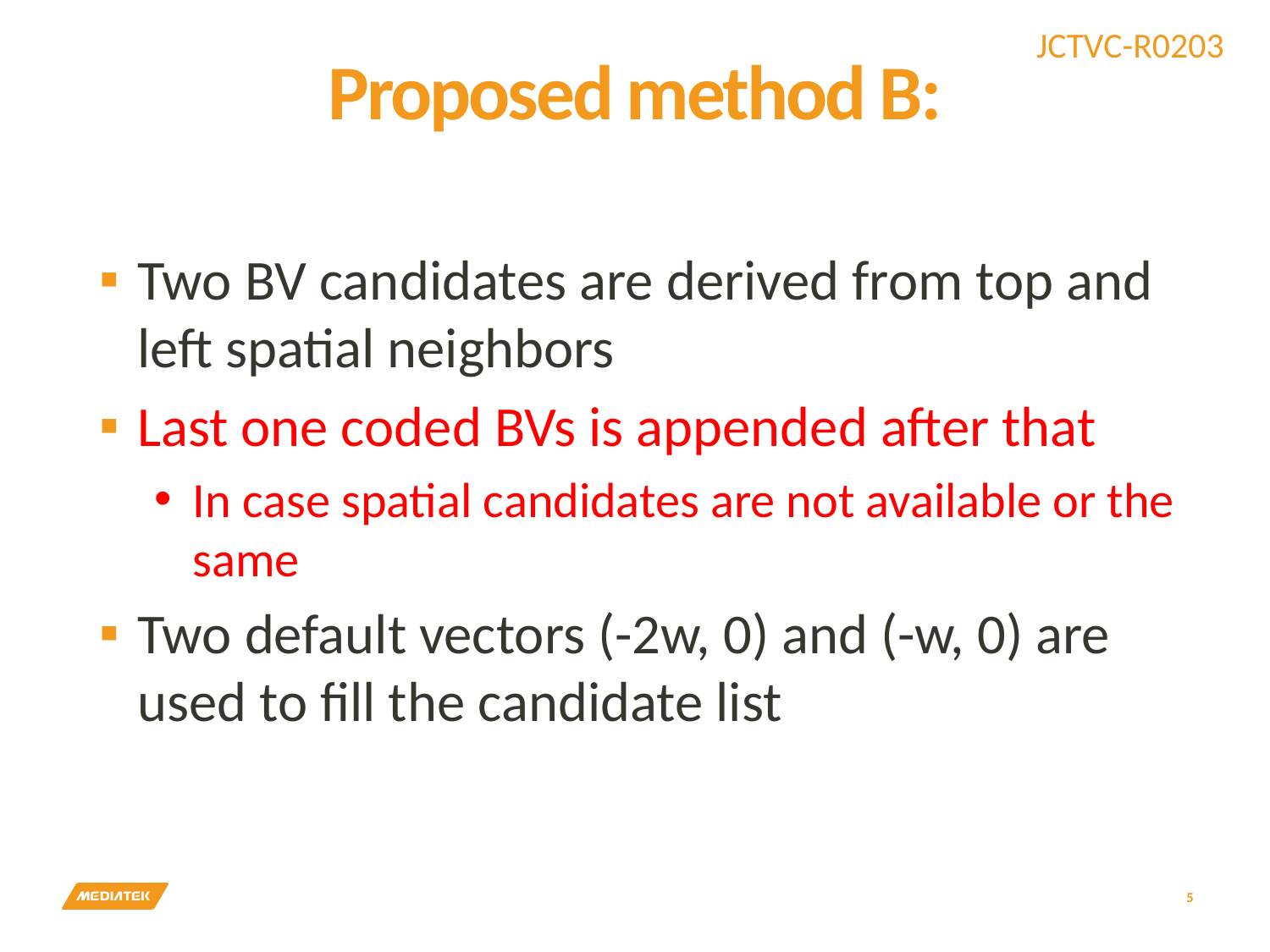

# Proposed method B:

Two BV candidates are derived from top and left spatial neighbors
Last one coded BVs is appended after that
In case spatial candidates are not available or the same
Two default vectors (-2w, 0) and (-w, 0) are used to fill the candidate list

5